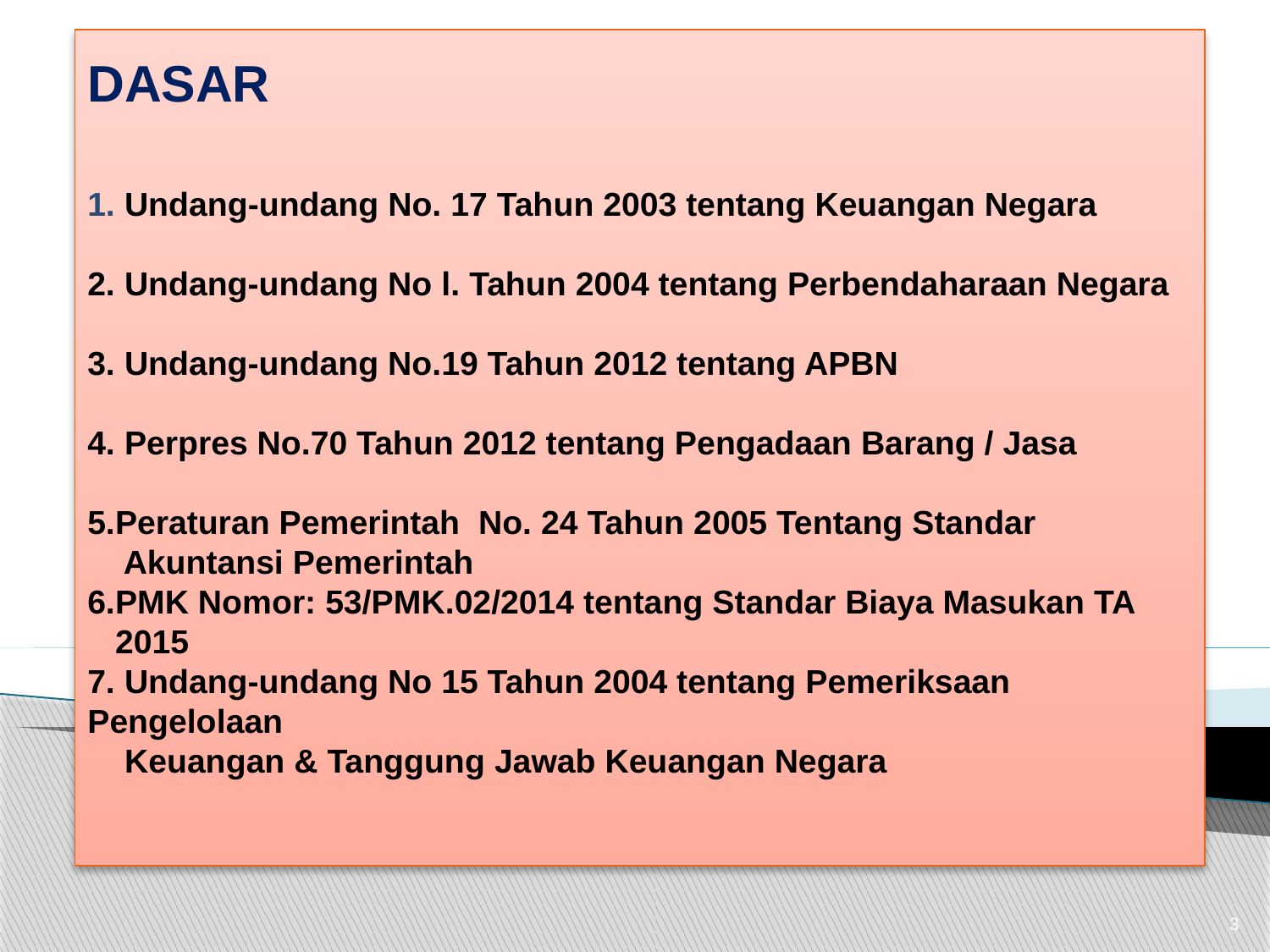

# DASAR 1. Undang-undang No. 17 Tahun 2003 tentang Keuangan Negara 2. Undang-undang No l. Tahun 2004 tentang Perbendaharaan Negara 3. Undang-undang No.19 Tahun 2012 tentang APBN 4. Perpres No.70 Tahun 2012 tentang Pengadaan Barang / Jasa 5.Peraturan Pemerintah  No. 24 Tahun 2005 Tentang Standar Akuntansi Pemerintah 6.PMK Nomor: 53/PMK.02/2014 tentang Standar Biaya Masukan TA 2015 7. Undang-undang No 15 Tahun 2004 tentang Pemeriksaan Pengelolaan Keuangan & Tanggung Jawab Keuangan Negara
3